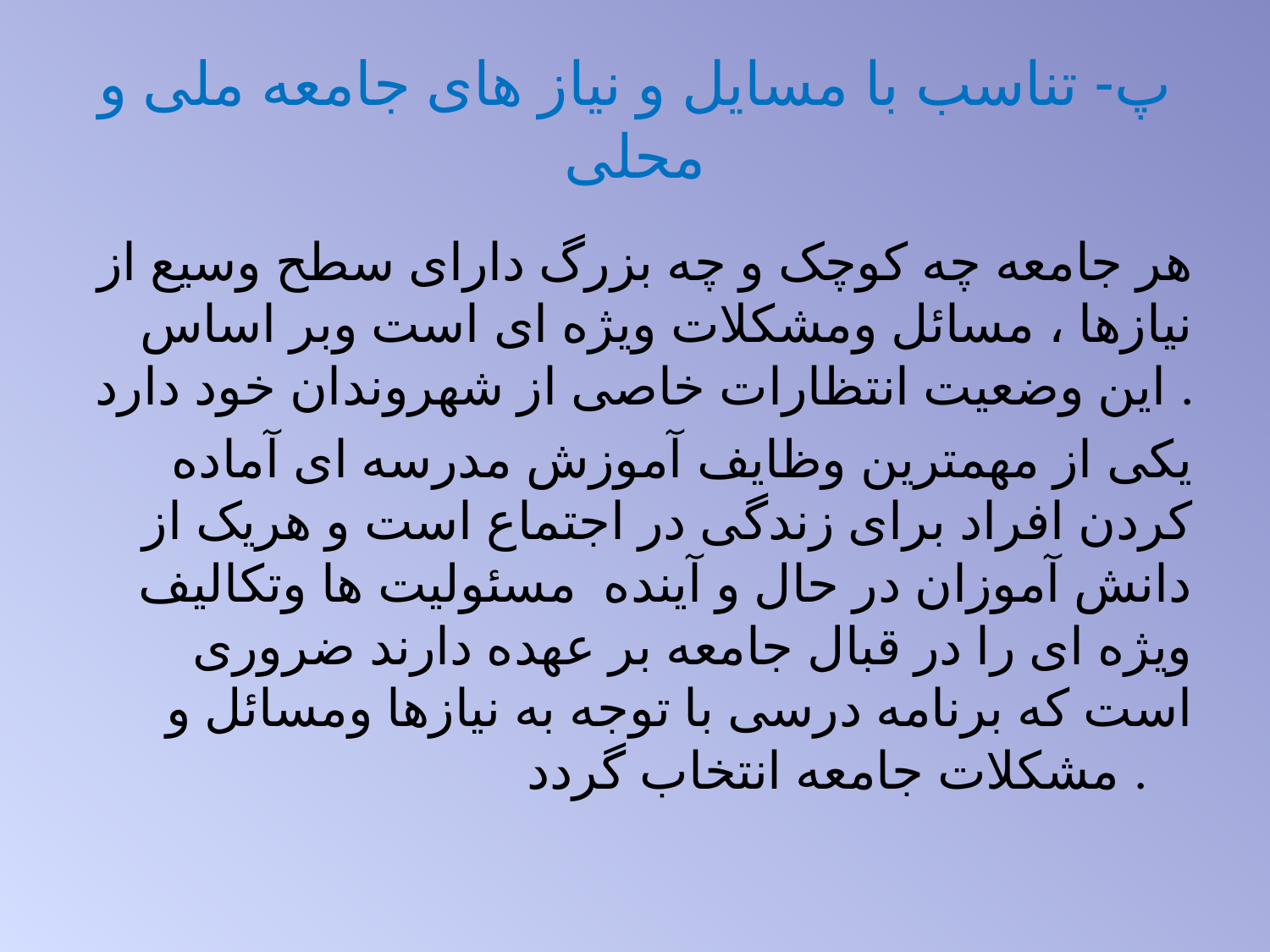

# پ- تناسب با مسایل و نیاز های جامعه ملی و محلی
 هر جامعه چه کوچک و چه بزرگ دارای سطح وسیع از نیازها ، مسائل ومشکلات ویژه ای است وبر اساس این وضعیت انتظارات خاصی از شهروندان خود دارد .
یکی از مهمترین وظایف آموزش مدرسه ای آماده کردن افراد برای زندگی در اجتماع است و هریک از دانش آموزان در حال و آینده  مسئولیت ها وتکالیف ویژه ای را در قبال جامعه بر عهده دارند ضروری است که برنامه درسی با توجه به نیازها ومسائل و مشکلات جامعه انتخاب گردد .